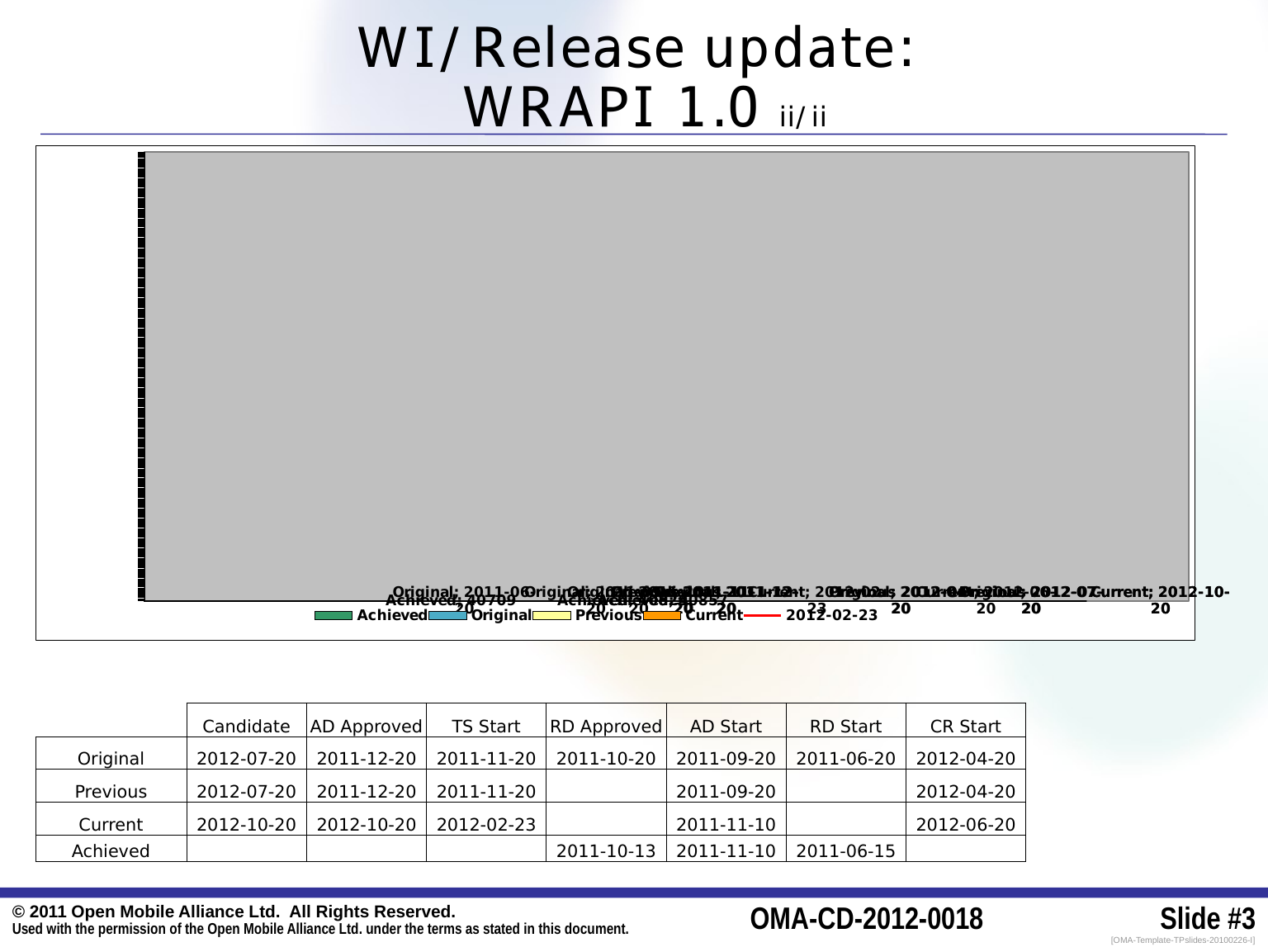

WI/Release update:
 WRAPI 1.0 ii/ii
WISPR last updated: 2012-02-23

[unsupported chart]

|  | Candidate | AD Approved | TS Start | RD Approved | AD Start | RD Start | CR Start |
| --- | --- | --- | --- | --- | --- | --- | --- |
| Original | 2012-07-20 | 2011-12-20 | 2011-11-20 | 2011-10-20 | 2011-09-20 | 2011-06-20 | 2012-04-20 |
| Previous | 2012-07-20 | 2011-12-20 | 2011-11-20 |  | 2011-09-20 |  | 2012-04-20 |
| Current | 2012-10-20 | 2012-10-20 | 2012-02-23 |  | 2011-11-10 |  | 2012-06-20 |
| Achieved |  |  |  | 2011-10-13 | 2011-11-10 | 2011-06-15 |  |